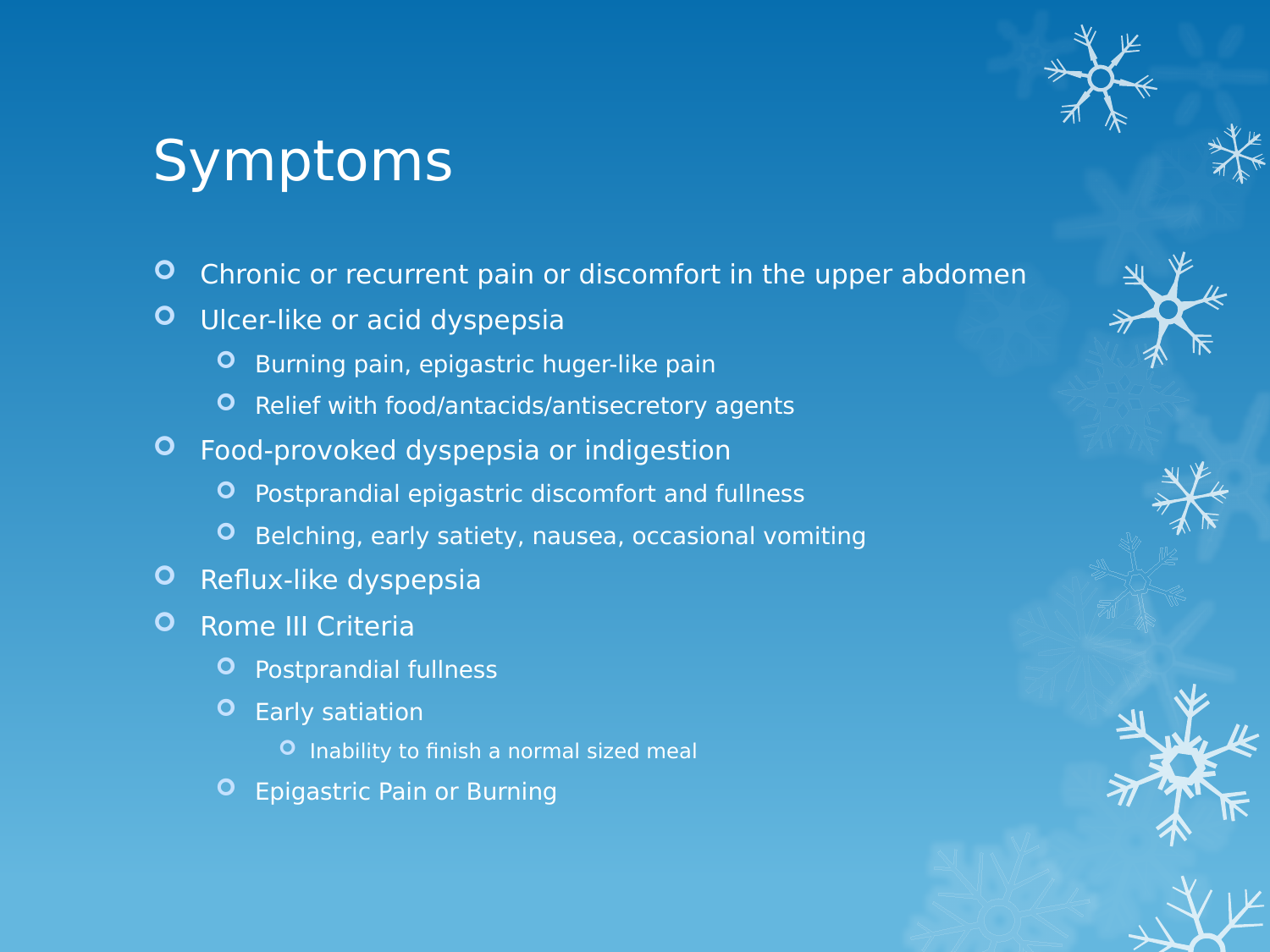

# Symptoms
Chronic or recurrent pain or discomfort in the upper abdomen
Ulcer-like or acid dyspepsia
Burning pain, epigastric huger-like pain
Relief with food/antacids/antisecretory agents
Food-provoked dyspepsia or indigestion
Postprandial epigastric discomfort and fullness
Belching, early satiety, nausea, occasional vomiting
Reflux-like dyspepsia
Rome III Criteria
Postprandial fullness
Early satiation
Inability to finish a normal sized meal
Epigastric Pain or Burning